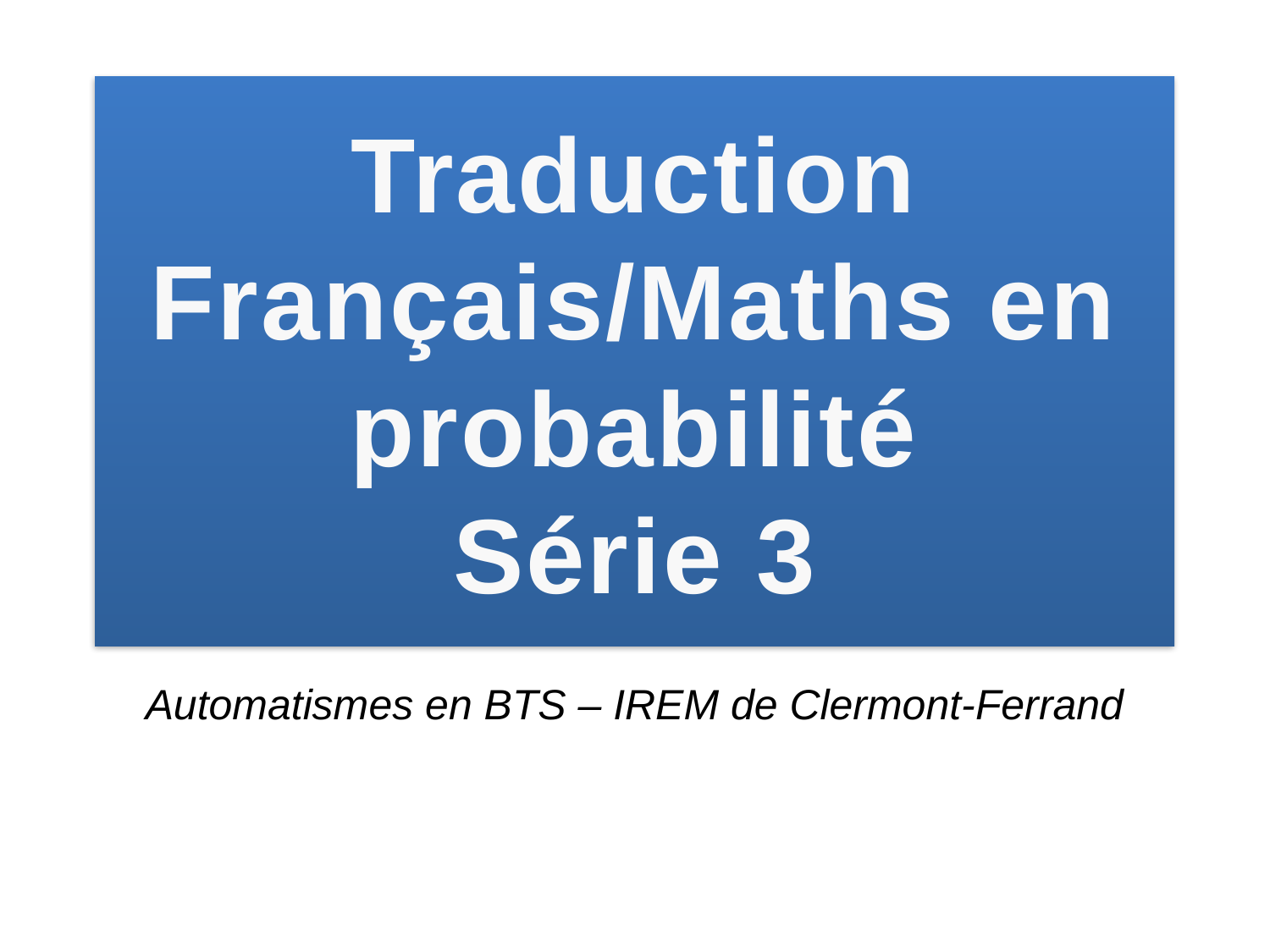

# Traduction Français/Maths en probabilité Série 3
Automatismes en BTS – IREM de Clermont-Ferrand